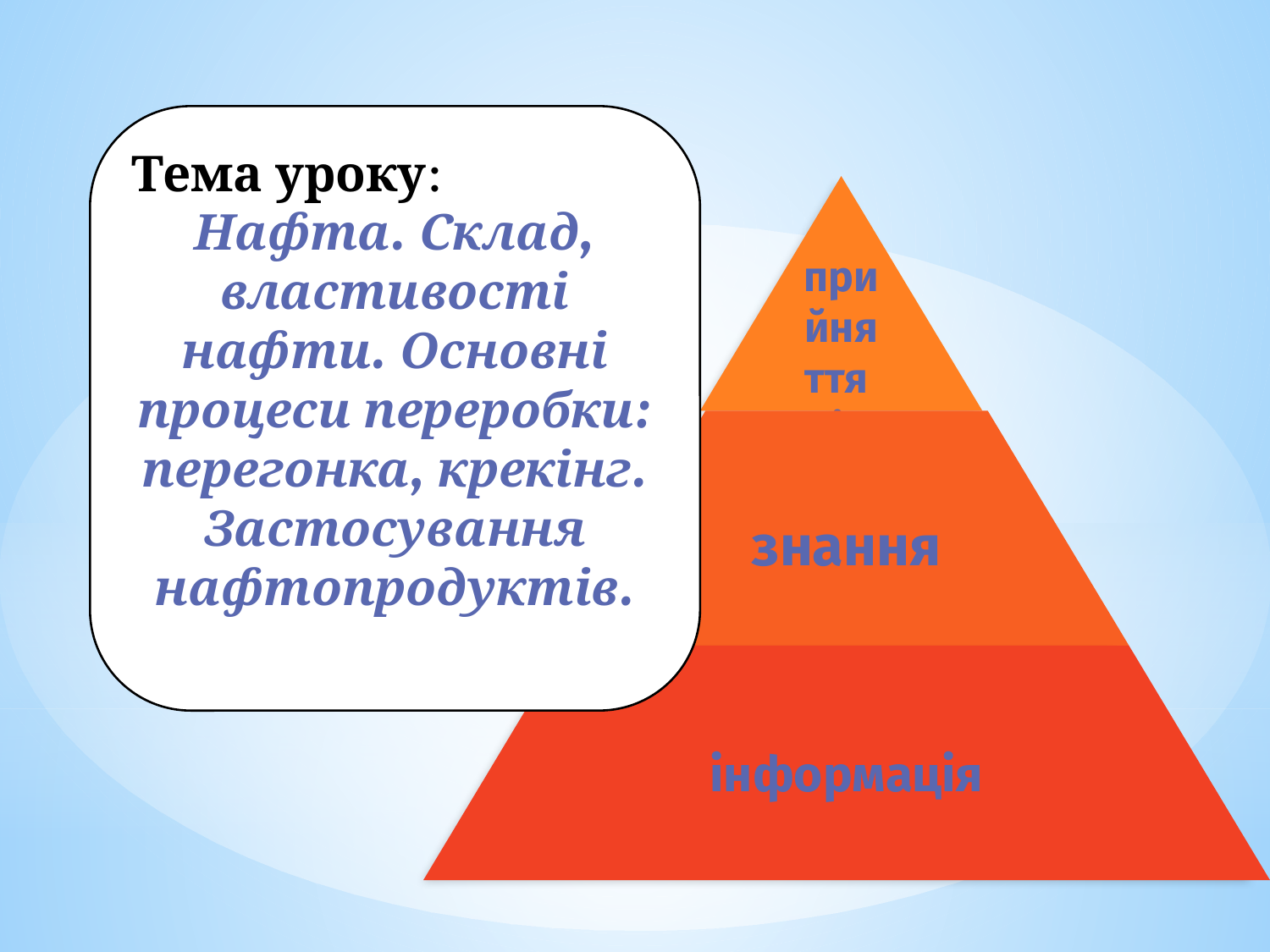

Тема уроку:
Нафта. Склад, властивості нафти. Основні процеси переробки: перегонка, крекінг. Застосування нафтопродуктів.

прийняття
рішень
знання
інформація